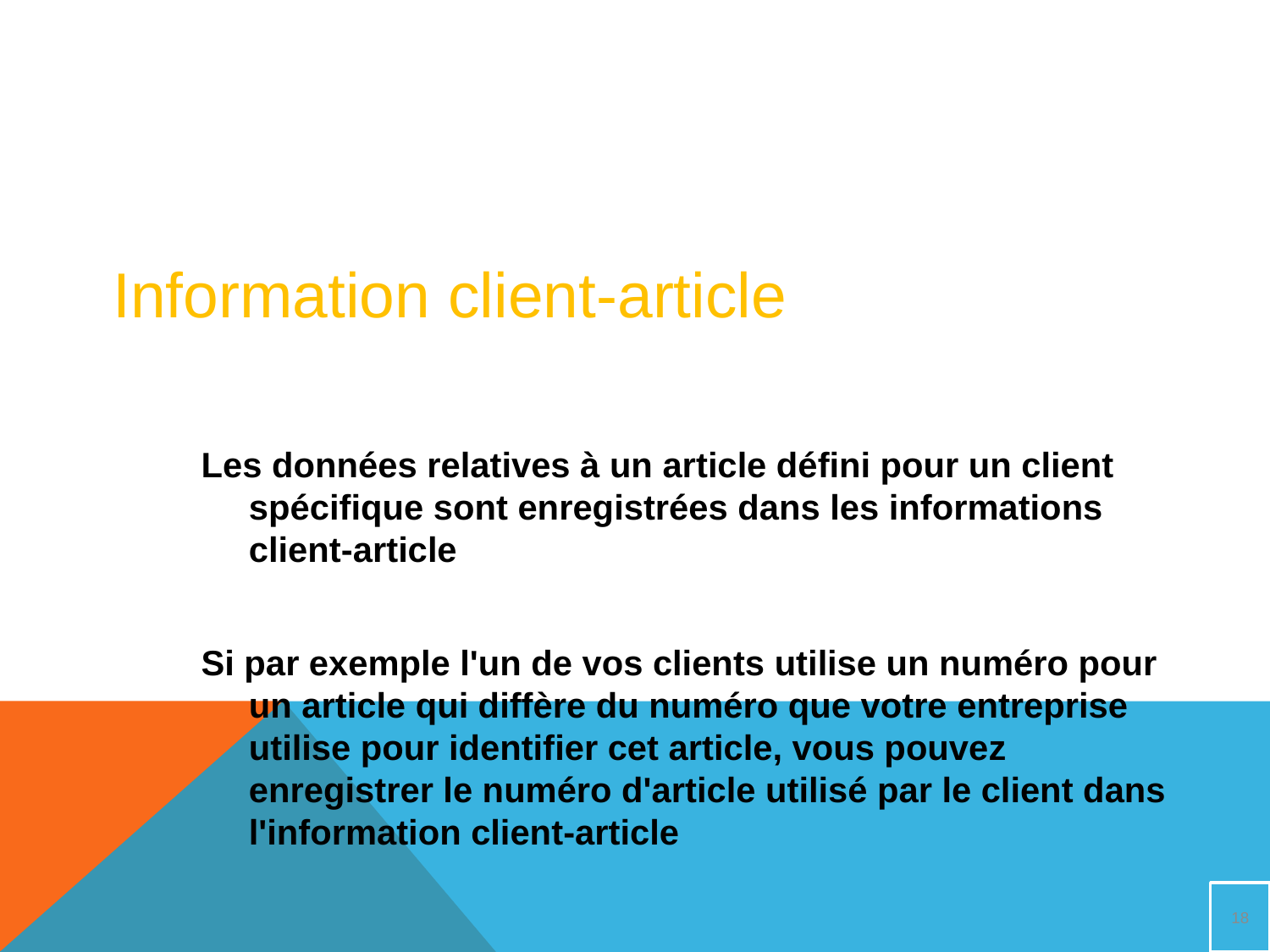

# Information client-article
Les données relatives à un article défini pour un client spécifique sont enregistrées dans les informations client-article

Si par exemple l'un de vos clients utilise un numéro pour un article qui diffère du numéro que votre entreprise utilise pour identifier cet article, vous pouvez enregistrer le numéro d'article utilisé par le client dans l'information client-article

18